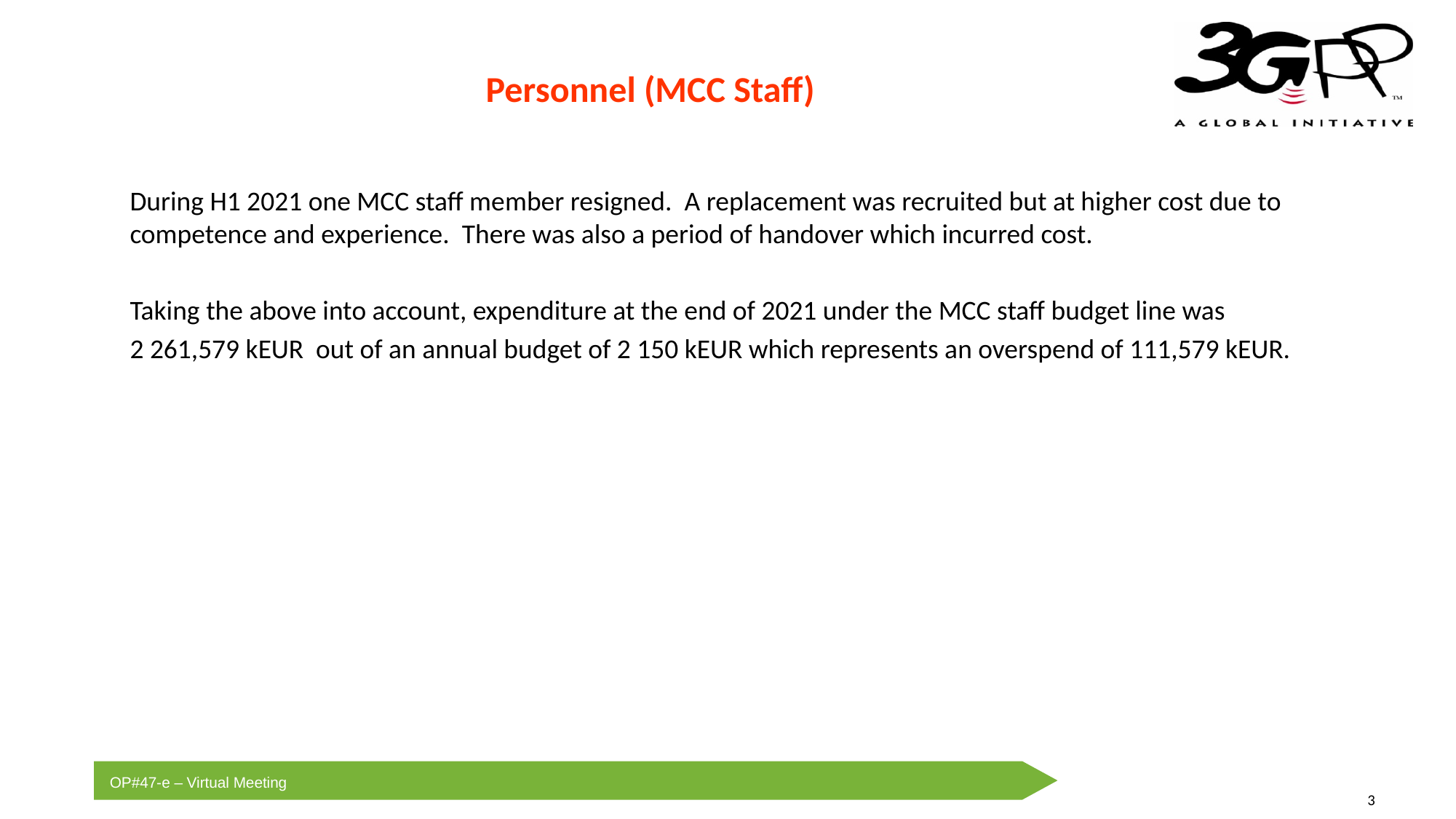

Personnel (MCC Staff)

During H1 2021 one MCC staff member resigned.  A replacement was recruited but at higher cost due to competence and experience.  There was also a period of handover which incurred cost.

Taking the above into account, expenditure at the end of 2021 under the MCC staff budget line was
2 261,579 kEUR  out of an annual budget of 2 150 kEUR which represents an overspend of 111,579 kEUR.